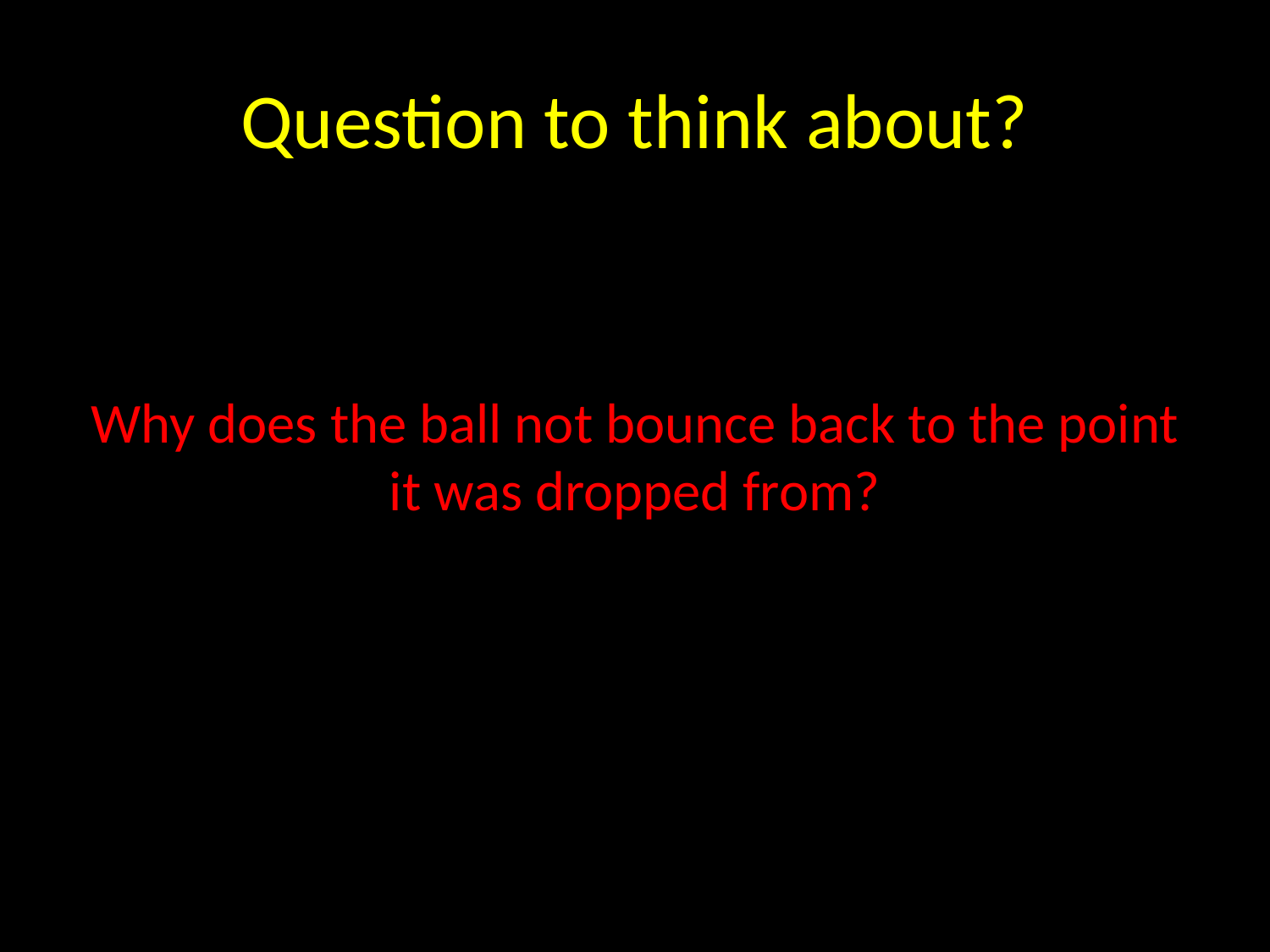

# Question to think about?

Why does the ball not bounce back to the point it was dropped from?